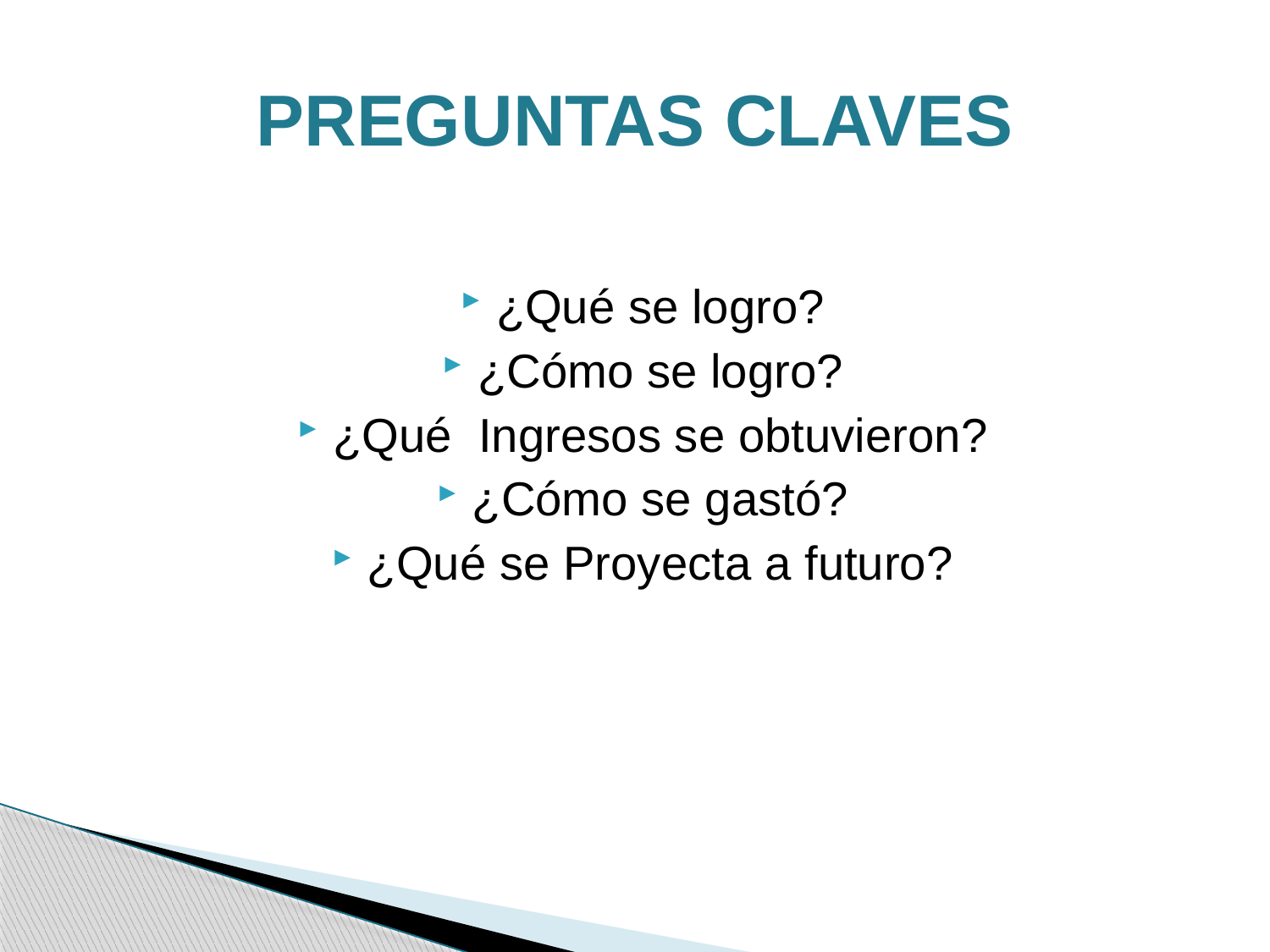

# PREGUNTAS CLAVES

¿Qué se logro?
¿Cómo se logro?
¿Qué  Ingresos se obtuvieron?
¿Cómo se gastó?
¿Qué se Proyecta a futuro?